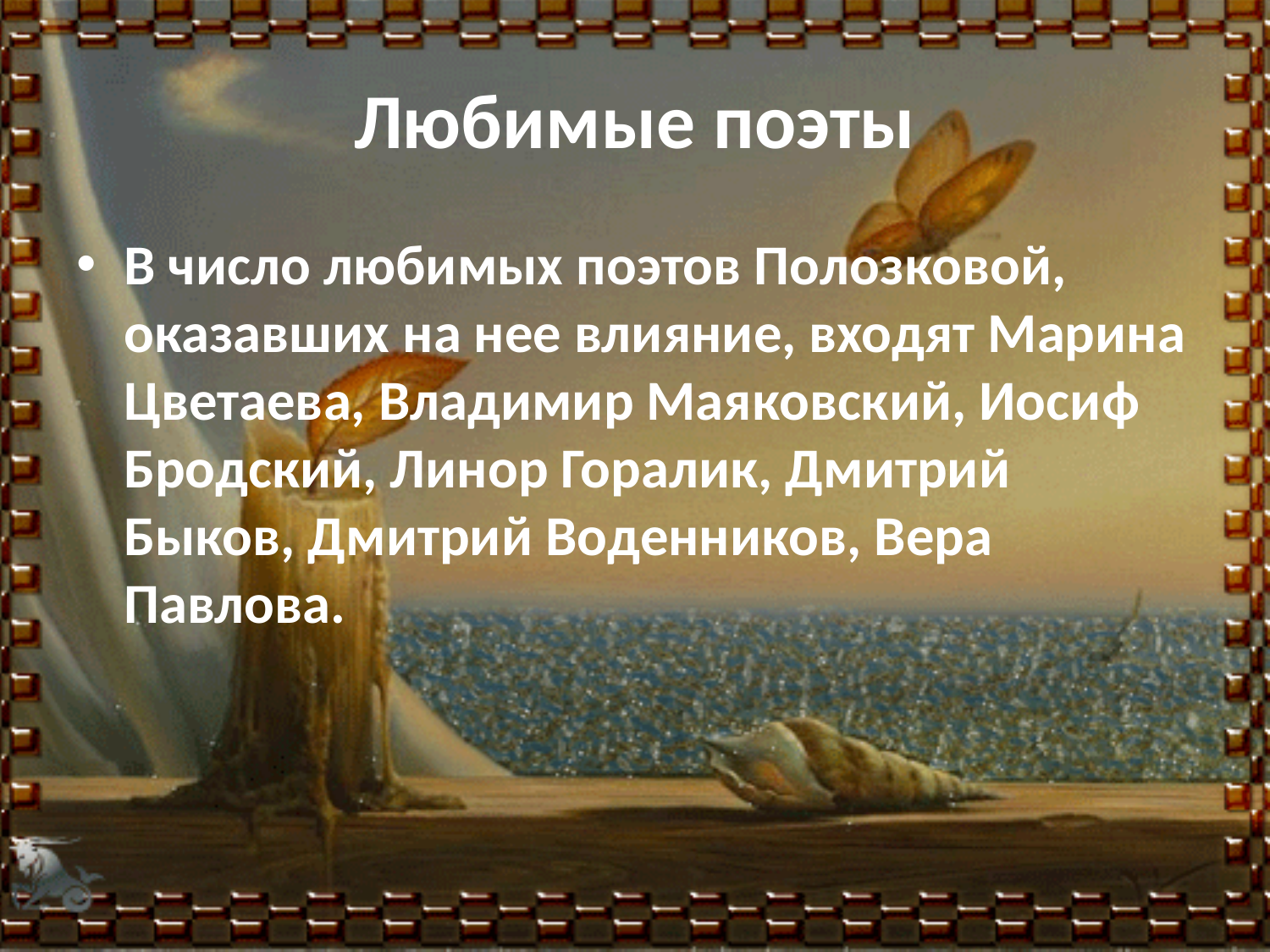

# Любимые поэты
В число любимых поэтов Полозковой, оказавших на нее влияние, входят Марина Цветаева, Владимир Маяковский, Иосиф Бродский, Линор Горалик, Дмитрий Быков, Дмитрий Воденников, Вера Павлова.